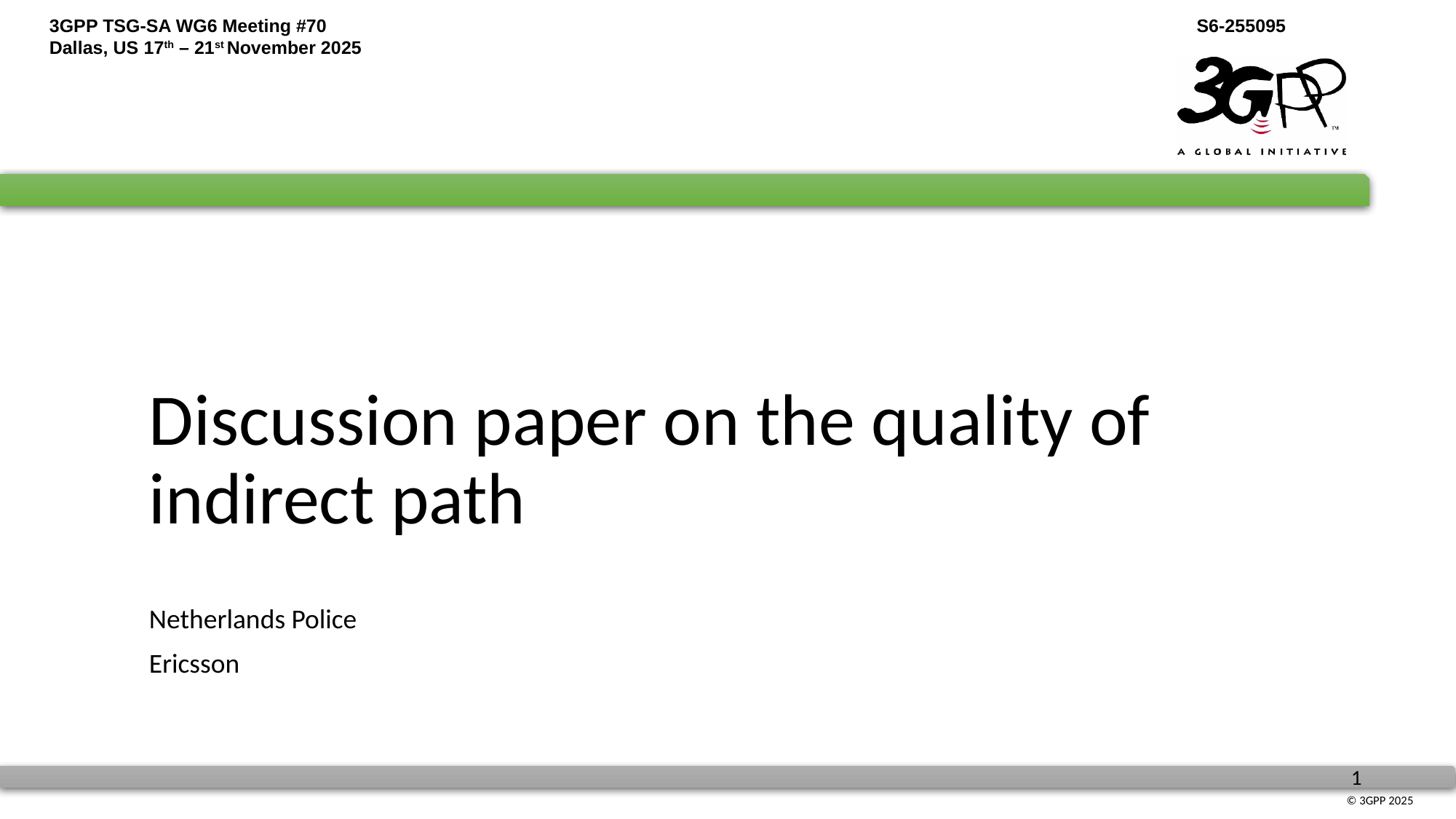

# Discussion paper on the quality of indirect path
Netherlands Police
Ericsson